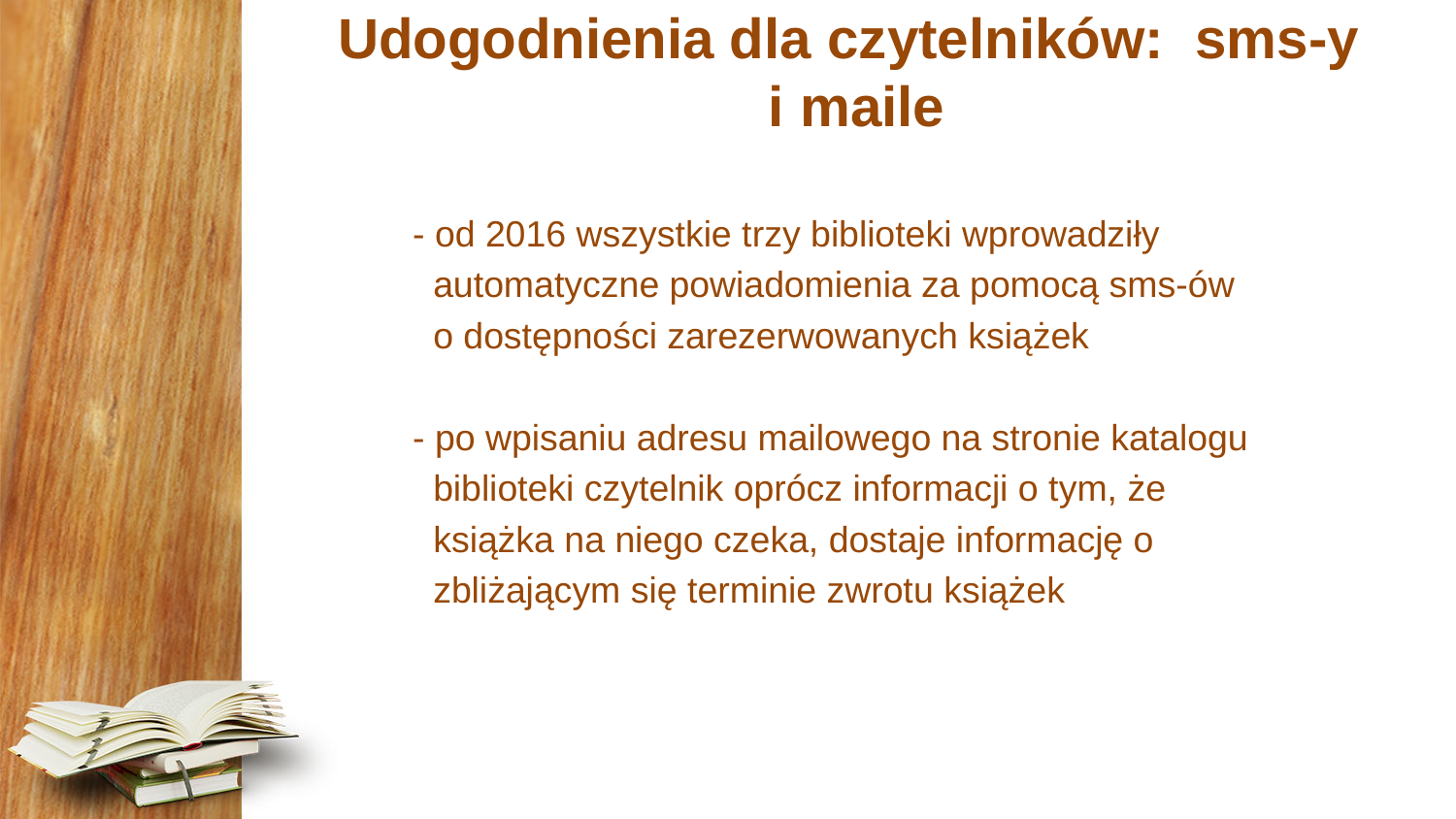

# Udogodnienia dla czytelników:  sms-y i maile
- od 2016 wszystkie trzy biblioteki wprowadziły
  automatyczne powiadomienia za pomocą sms-ów
  o dostępności zarezerwowanych książek

- po wpisaniu adresu mailowego na stronie katalogu
  biblioteki czytelnik oprócz informacji o tym, że
  książka na niego czeka, dostaje informację o
  zbliżającym się terminie zwrotu książek